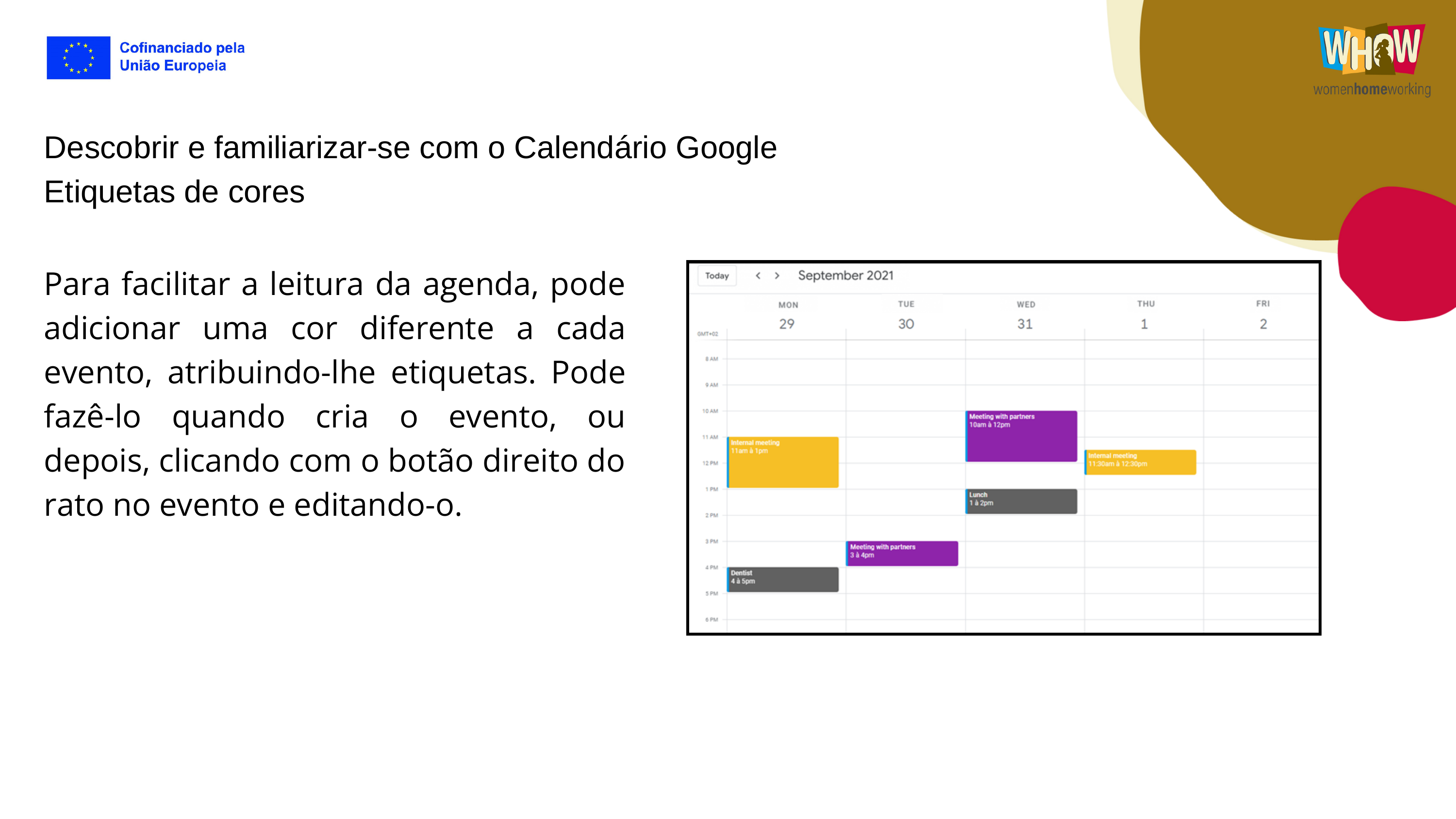

Descobrir e familiarizar-se com o Calendário Google
Etiquetas de cores
Para facilitar a leitura da agenda, pode adicionar uma cor diferente a cada evento, atribuindo-lhe etiquetas. Pode fazê-lo quando cria o evento, ou depois, clicando com o botão direito do rato no evento e editando-o.